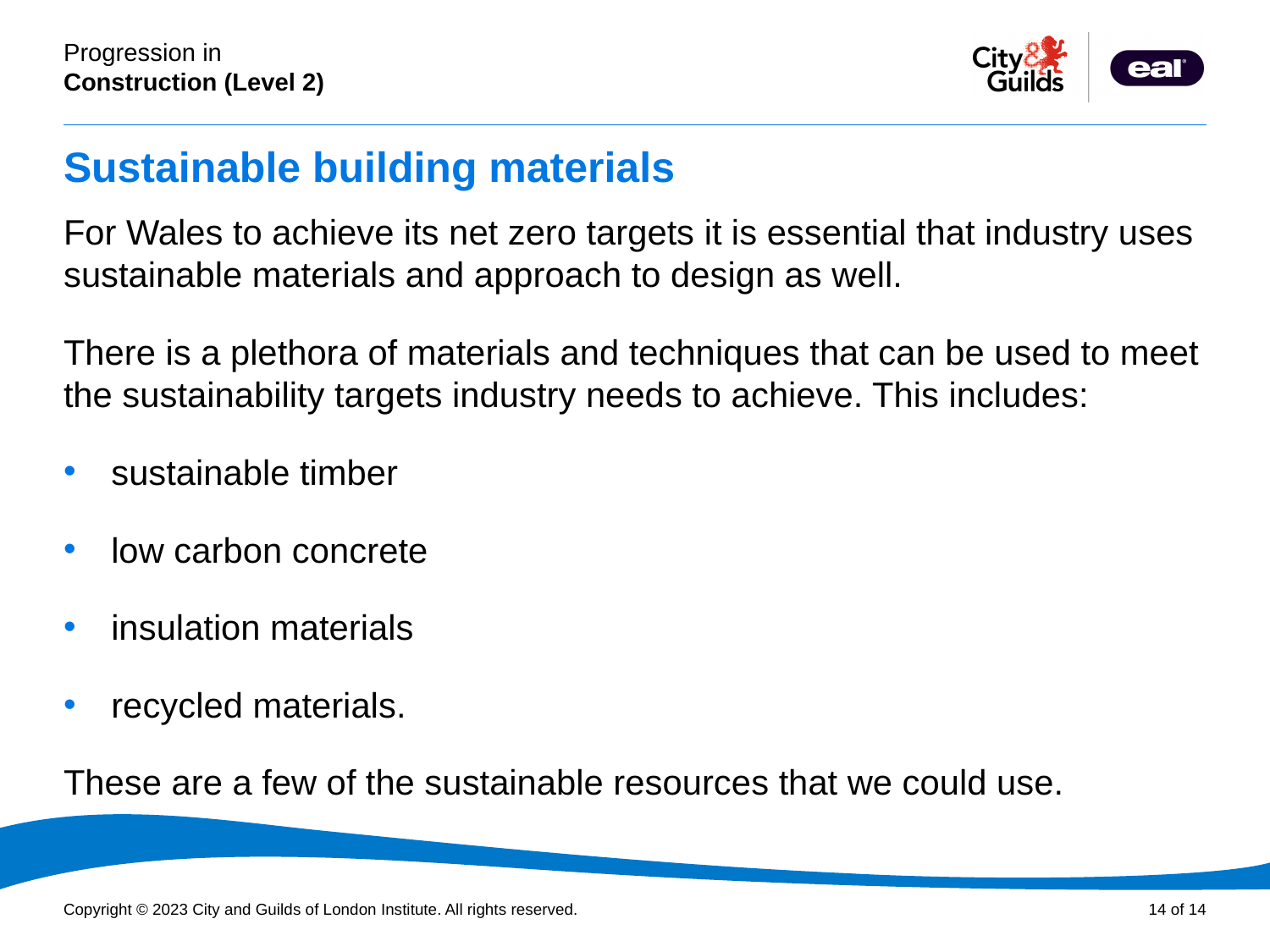

# Sustainable building materials
For Wales to achieve its net zero targets it is essential that industry uses sustainable materials and approach to design as well.
There is a plethora of materials and techniques that can be used to meet the sustainability targets industry needs to achieve. This includes:
sustainable timber
low carbon concrete
insulation materials
recycled materials.
These are a few of the sustainable resources that we could use.